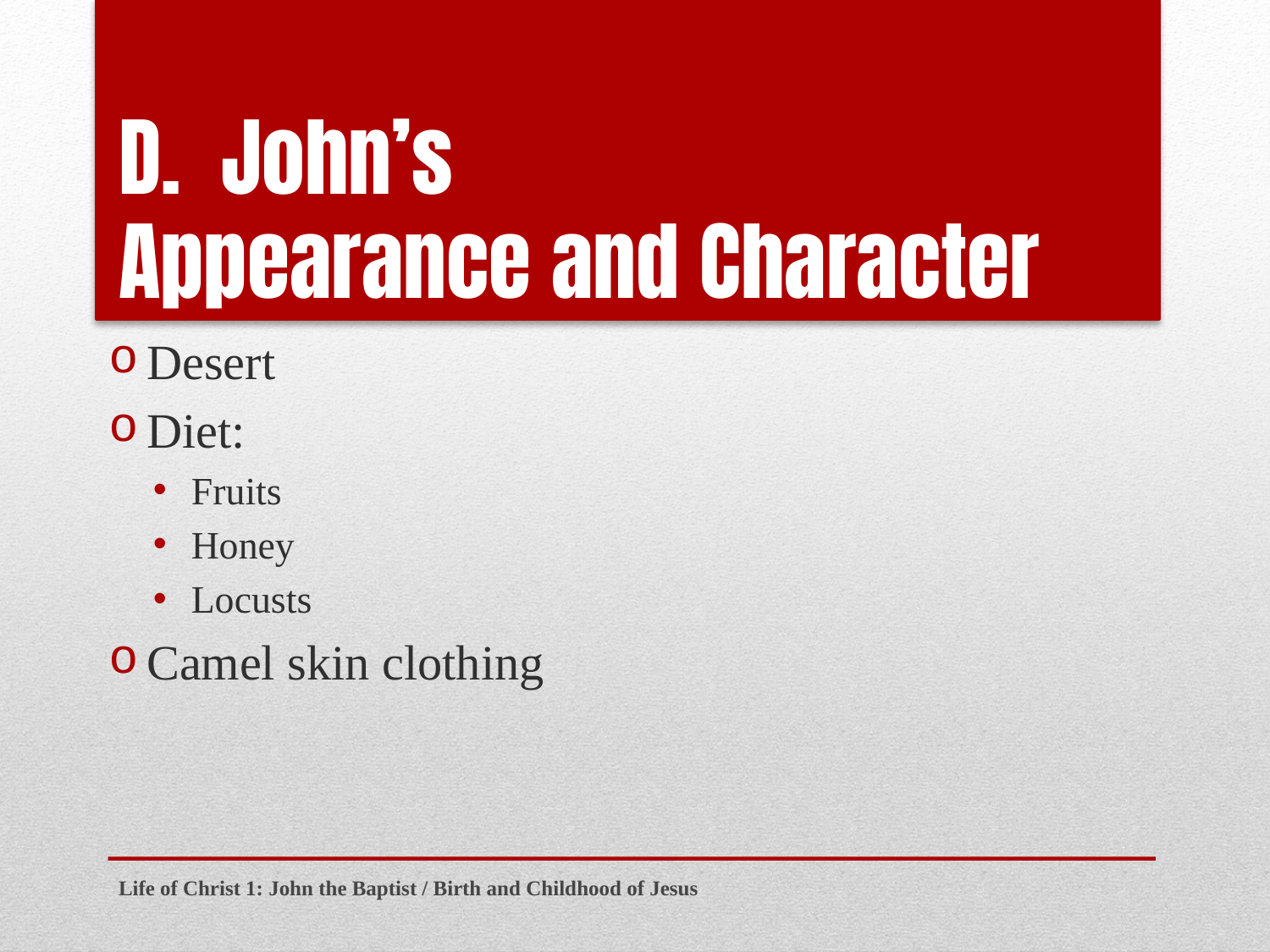

# D.  John’s Appearance and Character
Desert
Diet:
Fruits
Honey
Locusts
Camel skin clothing
Life of Christ 1: John the Baptist / Birth and Childhood of Jesus